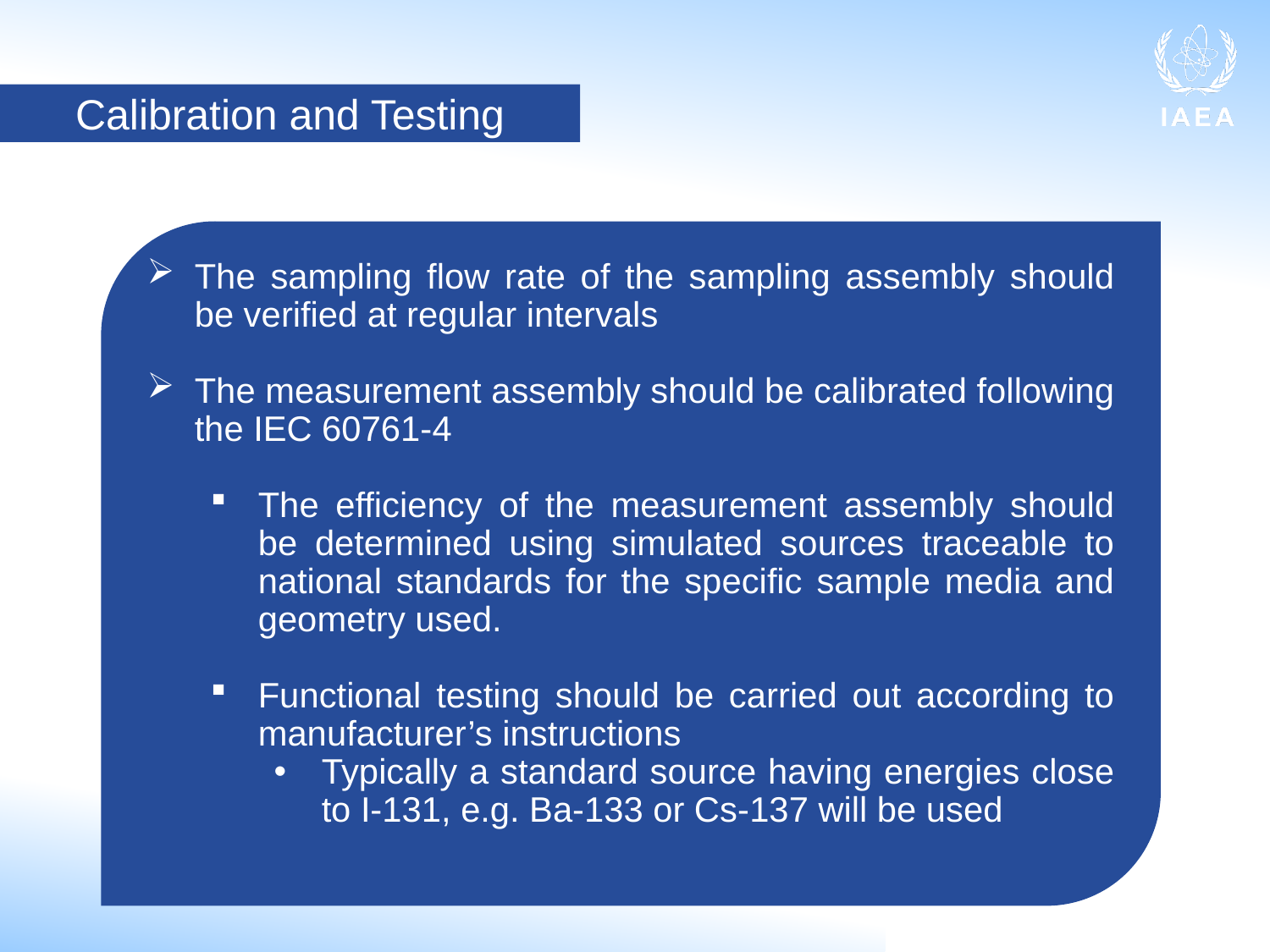

Calibration and Testing
The sampling flow rate of the sampling assembly should be verified at regular intervals

The measurement assembly should be calibrated following the IEC 60761-4

The efficiency of the measurement assembly should be determined using simulated sources traceable to national standards for the specific sample media and geometry used.

Functional testing should be carried out according to manufacturer’s instructions
Typically a standard source having energies close to I-131, e.g. Ba-133 or Cs-137 will be used